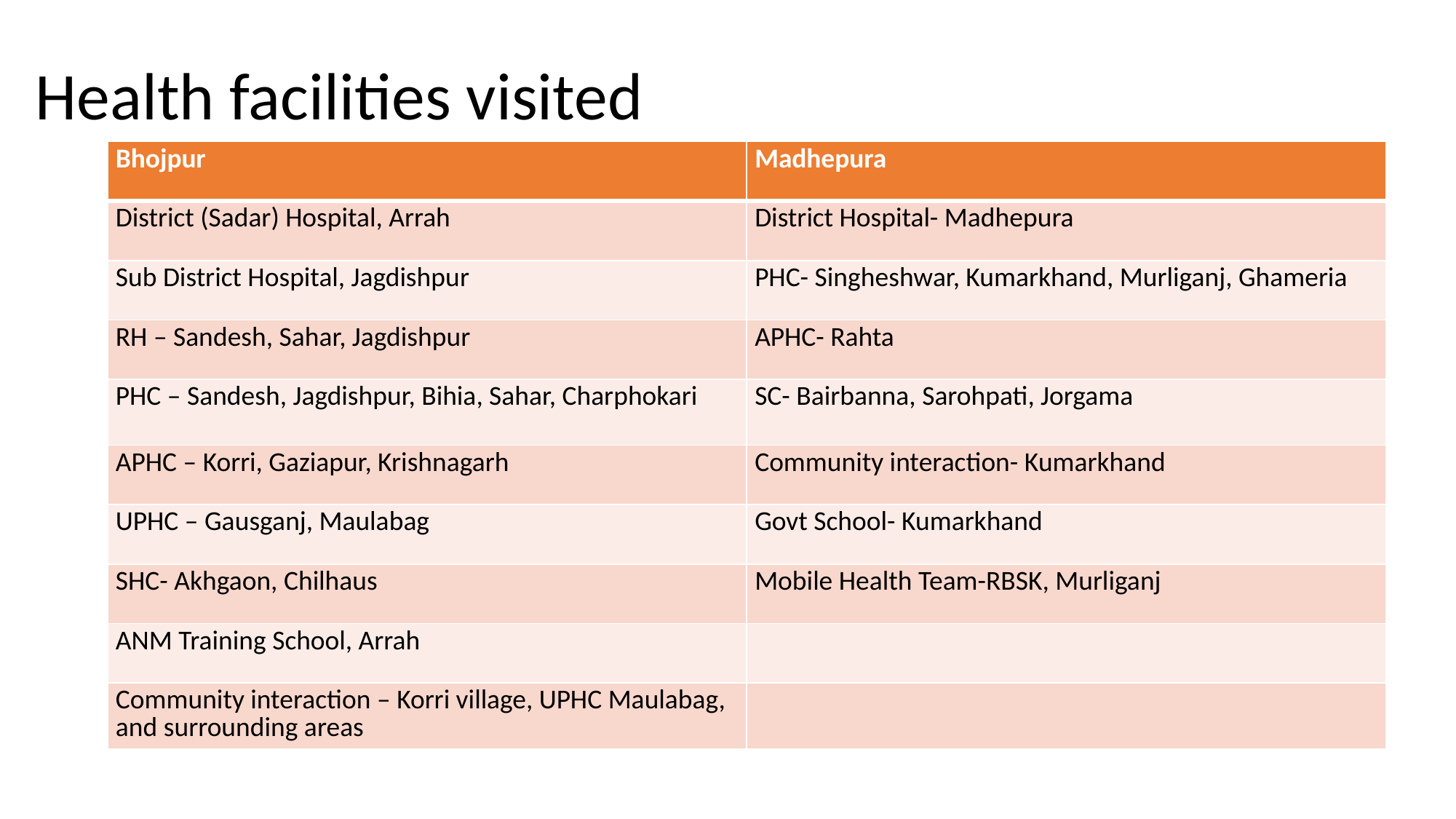

# Health facilities visited
| Bhojpur | Madhepura |
| --- | --- |
| District (Sadar) Hospital, Arrah | District Hospital- Madhepura |
| Sub District Hospital, Jagdishpur | PHC- Singheshwar, Kumarkhand, Murliganj, Ghameria |
| RH – Sandesh, Sahar, Jagdishpur | APHC- Rahta |
| PHC – Sandesh, Jagdishpur, Bihia, Sahar, Charphokari | SC- Bairbanna, Sarohpati, Jorgama |
| APHC – Korri, Gaziapur, Krishnagarh | Community interaction- Kumarkhand |
| UPHC – Gausganj, Maulabag | Govt School- Kumarkhand |
| SHC- Akhgaon, Chilhaus | Mobile Health Team-RBSK, Murliganj |
| ANM Training School, Arrah |  |
| Community interaction – Korri village, UPHC Maulabag, and surrounding areas |  |